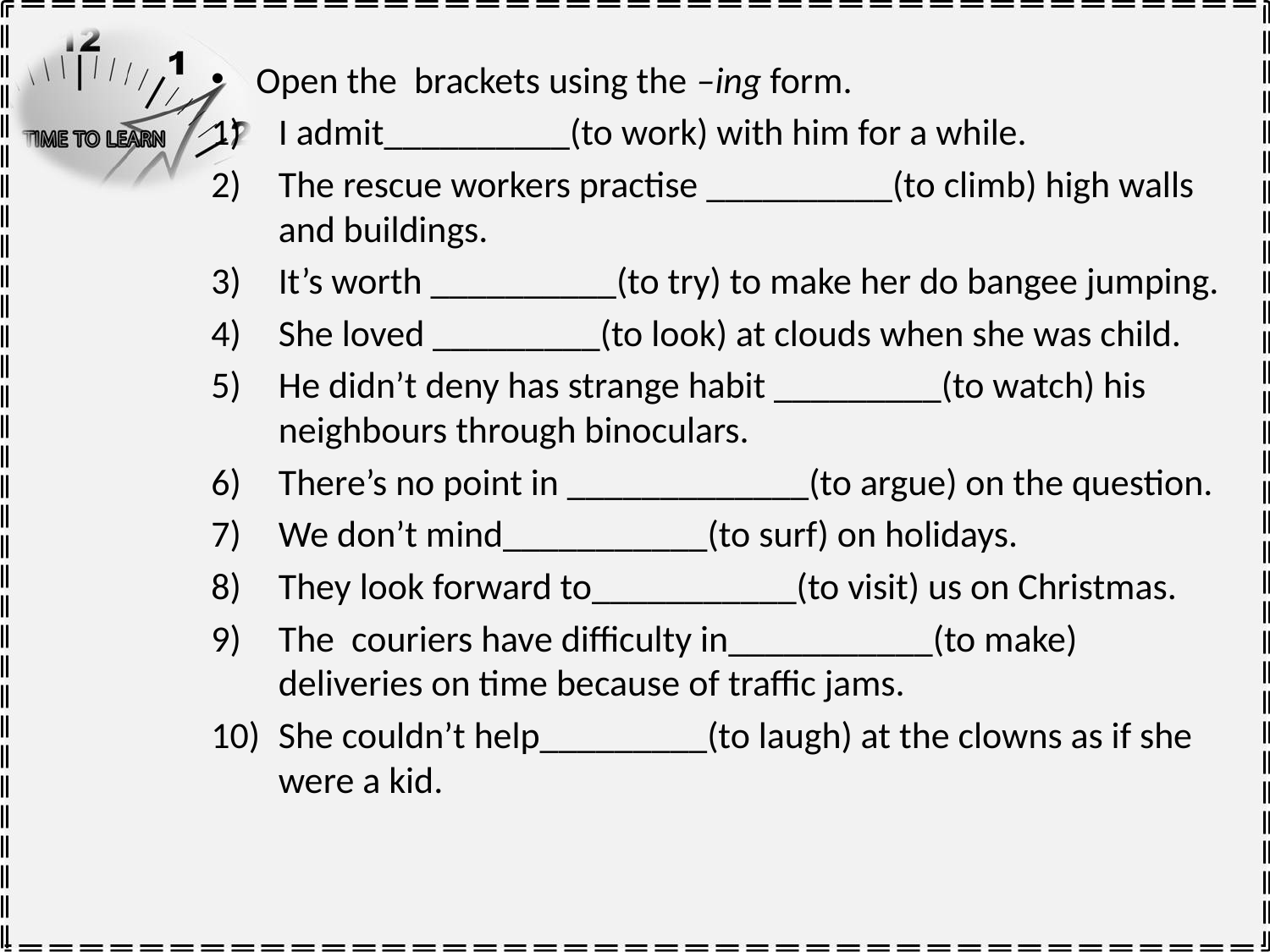

Open the  brackets using the –ing form.
I admit__________(to work) with him for a while.
The rescue workers practise __________(to climb) high walls and buildings.
It’s worth __________(to try) to make her do bangee jumping.
She loved _________(to look) at clouds when she was child.
He didn’t deny has strange habit _________(to watch) his neighbours through binoculars.
There’s no point in _____________(to argue) on the question.
We don’t mind___________(to surf) on holidays.
They look forward to___________(to visit) us on Christmas.
The  couriers have difficulty in___________(to make) deliveries on time because of traffic jams.
She couldn’t help_________(to laugh) at the clowns as if she were a kid.